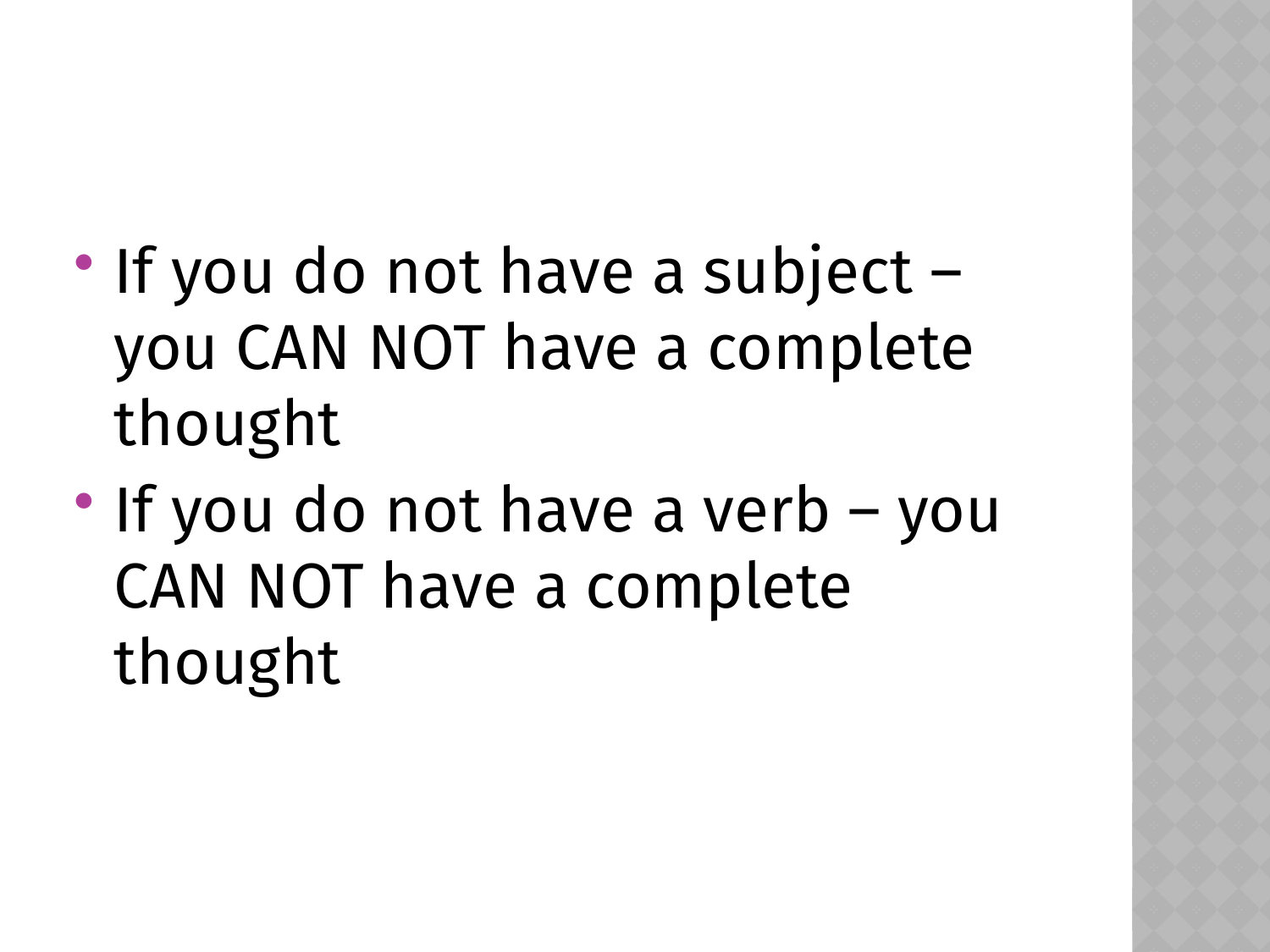

#
If you do not have a subject – you CAN NOT have a complete thought
If you do not have a verb – you CAN NOT have a complete thought